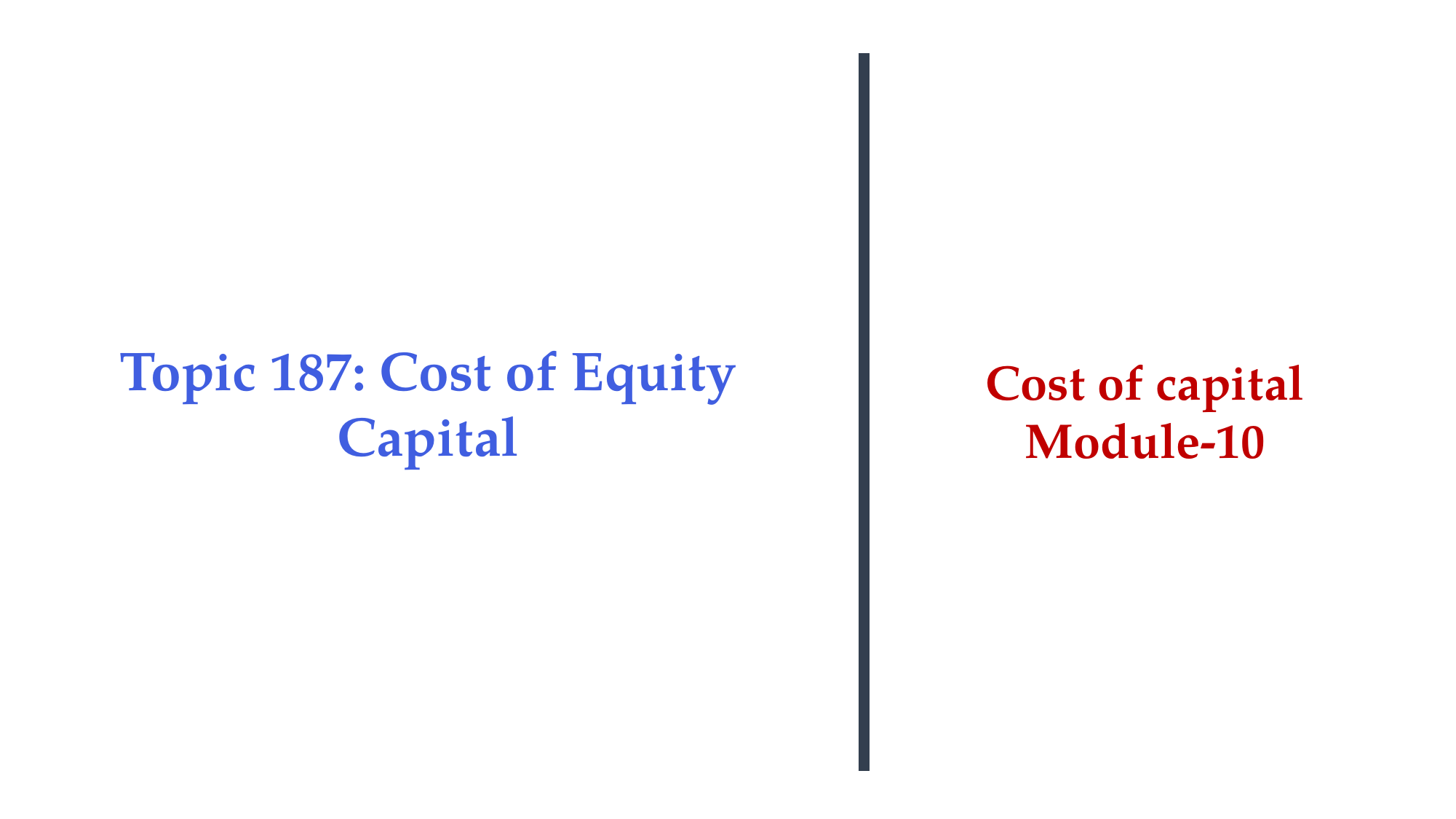

Topic 187: Cost of Equity Capital
Cost of capital
Module-10